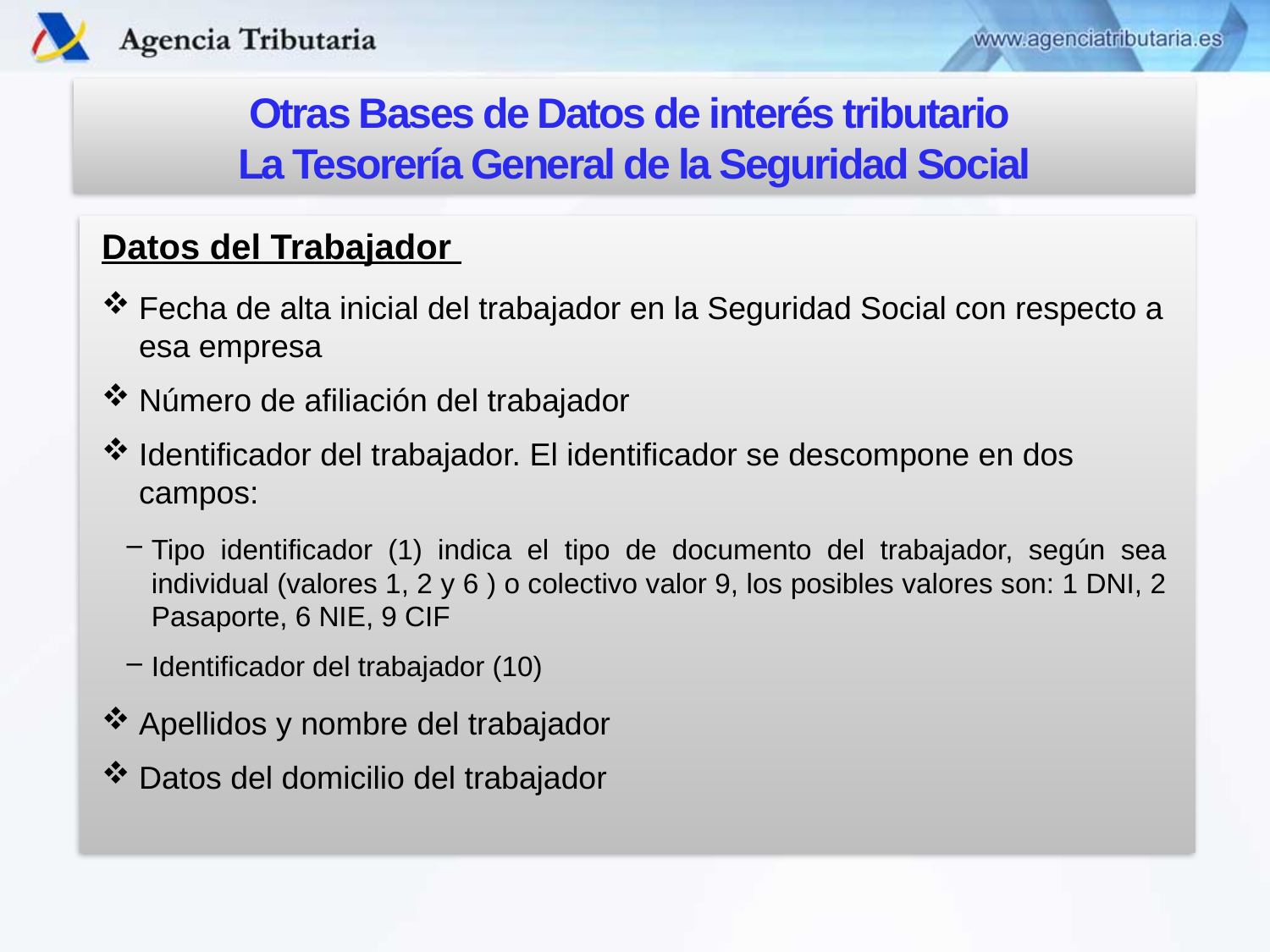

Otras Bases de Datos de interés tributario
La Tesorería General de la Seguridad Social

Datos del Trabajador
Fecha de alta inicial del trabajador en la Seguridad Social con respecto a esa empresa
Número de afiliación del trabajador
Identificador del trabajador. El identificador se descompone en dos campos:
Tipo identificador (1) indica el tipo de documento del trabajador, según sea individual (valores 1, 2 y 6 ) o colectivo valor 9, los posibles valores son: 1 DNI, 2 Pasaporte, 6 NIE, 9 CIF
Identificador del trabajador (10)
Apellidos y nombre del trabajador
Datos del domicilio del trabajador